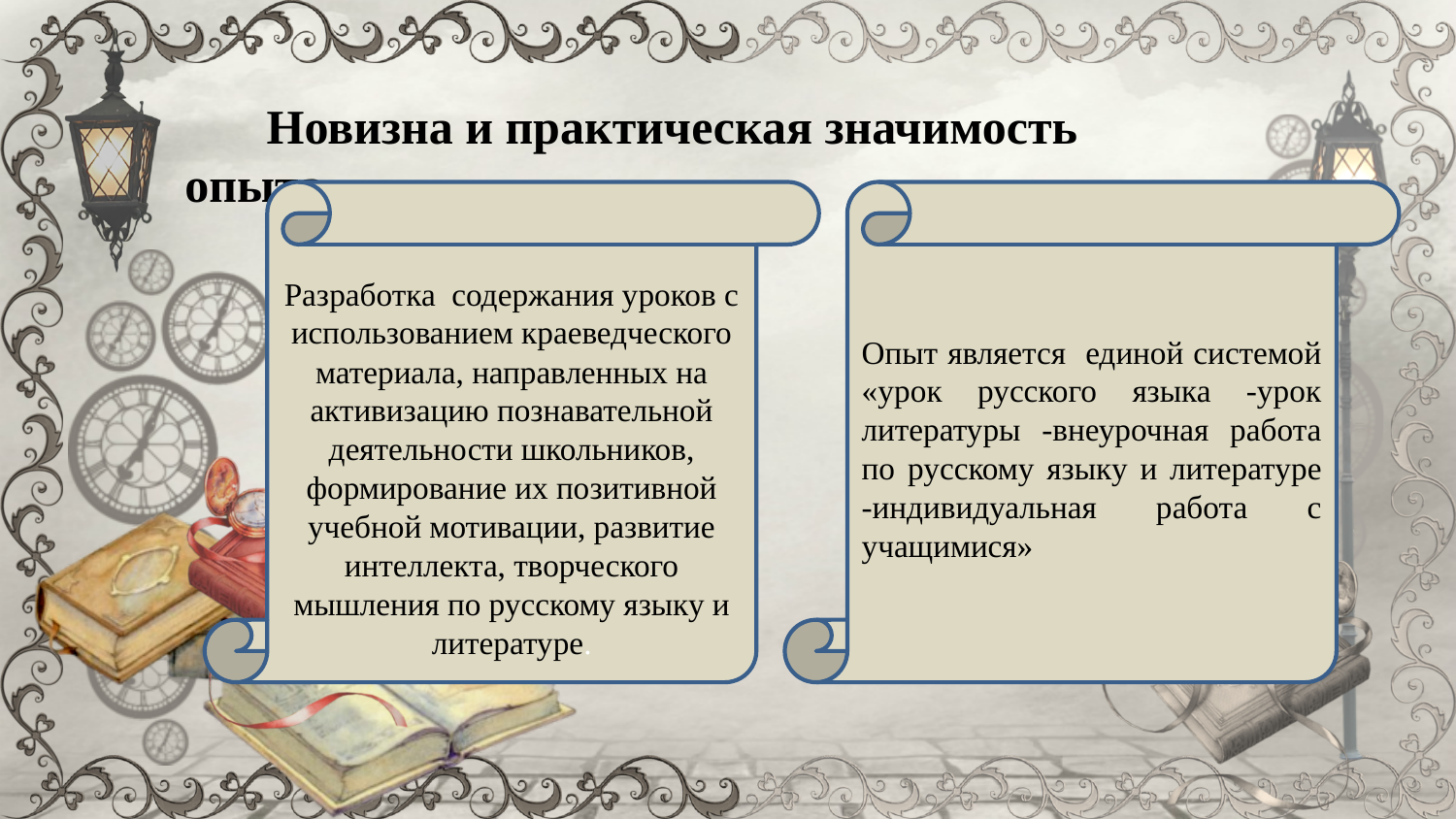

Новизна и практическая значимость опыта

Разработка  содержания уроков с использованием краеведческого материала, направленных на активизацию познавательной деятельности школьников, формирование их позитивной учебной мотивации, развитие интеллекта, творческого мышления по русскому языку и литературе.
Опыт является  единой системой «урок русского языка -урок литературы -внеурочная работа по русскому языку и литературе -индивидуальная работа с учащимися»